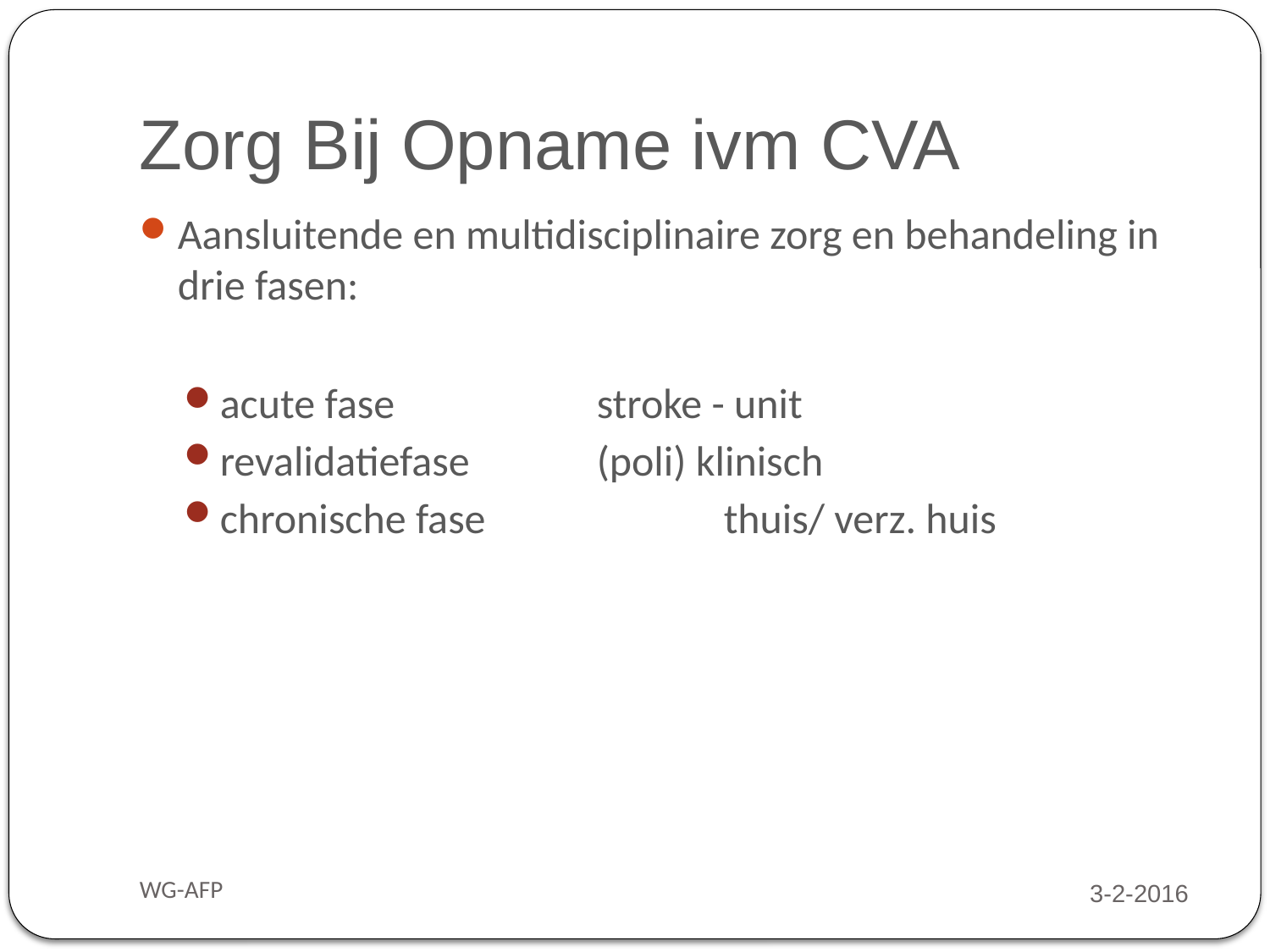

# Zorg Bij Opname ivm CVA
Aansluitende en multidisciplinaire zorg en behandeling in drie fasen:

acute fase 		stroke - unit
revalidatiefase		(poli) klinisch
chronische fase		thuis/ verz. huis

WG-AFP
3-2-2016